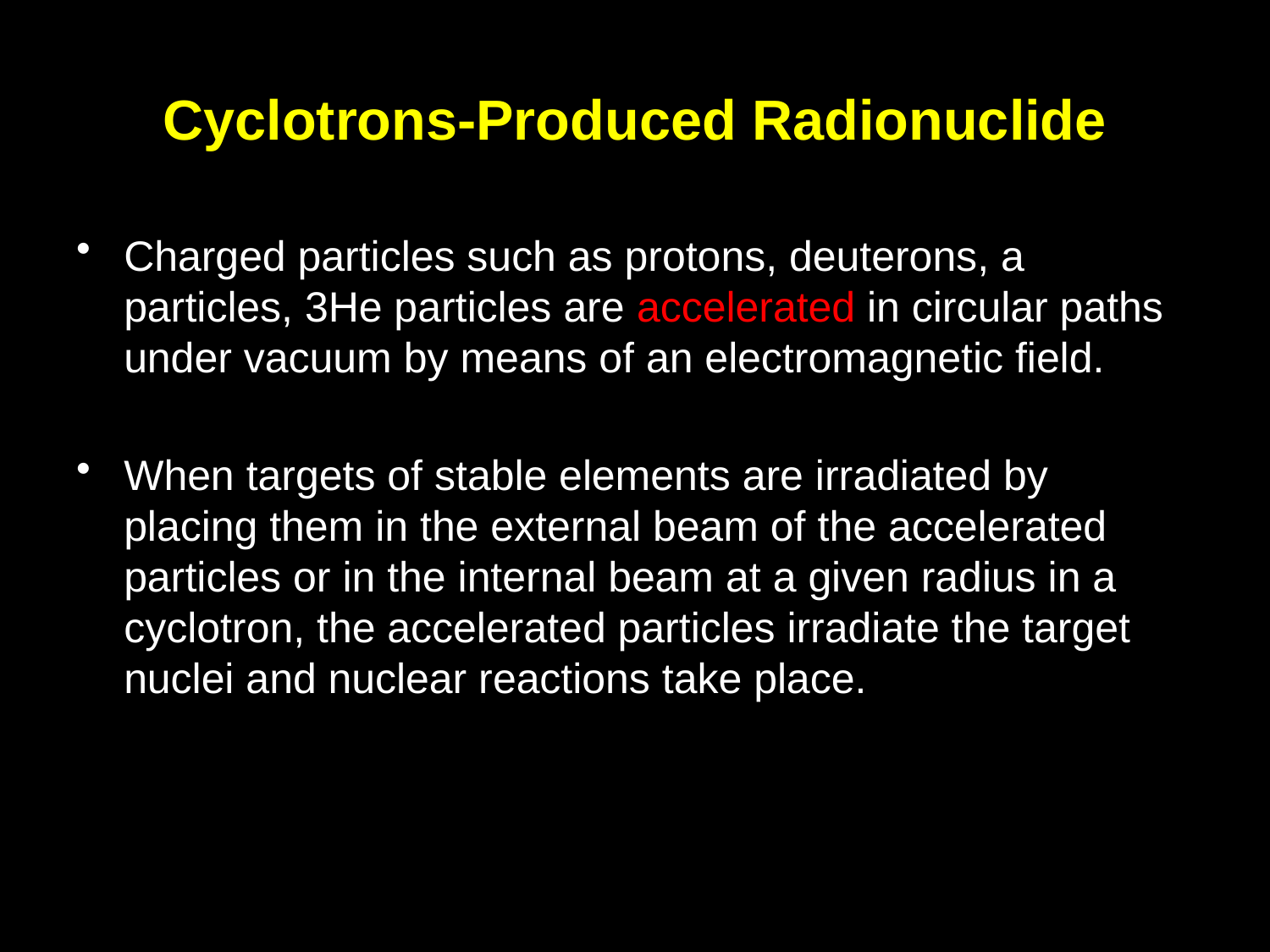

# Cyclotrons-Produced Radionuclide
Charged particles such as protons, deuterons, a particles, 3He particles are accelerated in circular paths under vacuum by means of an electromagnetic field.

When targets of stable elements are irradiated by placing them in the external beam of the accelerated particles or in the internal beam at a given radius in a cyclotron, the accelerated particles irradiate the target nuclei and nuclear reactions take place.